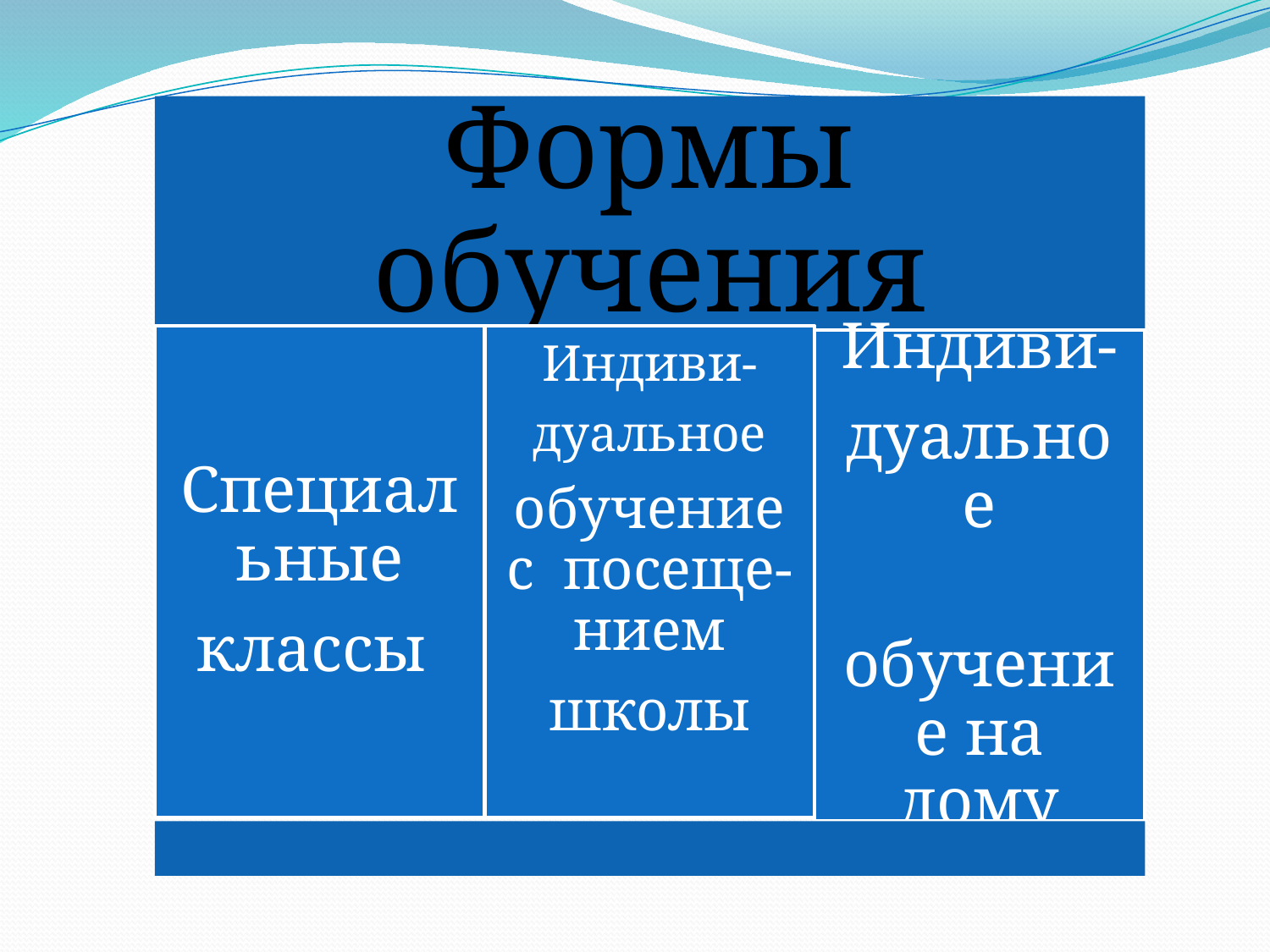

Формы обучения
Специальные
классы
Индиви-
дуальное
обучение с  посеще-нием
школы

Индиви-
дуальное
 обучение на дому